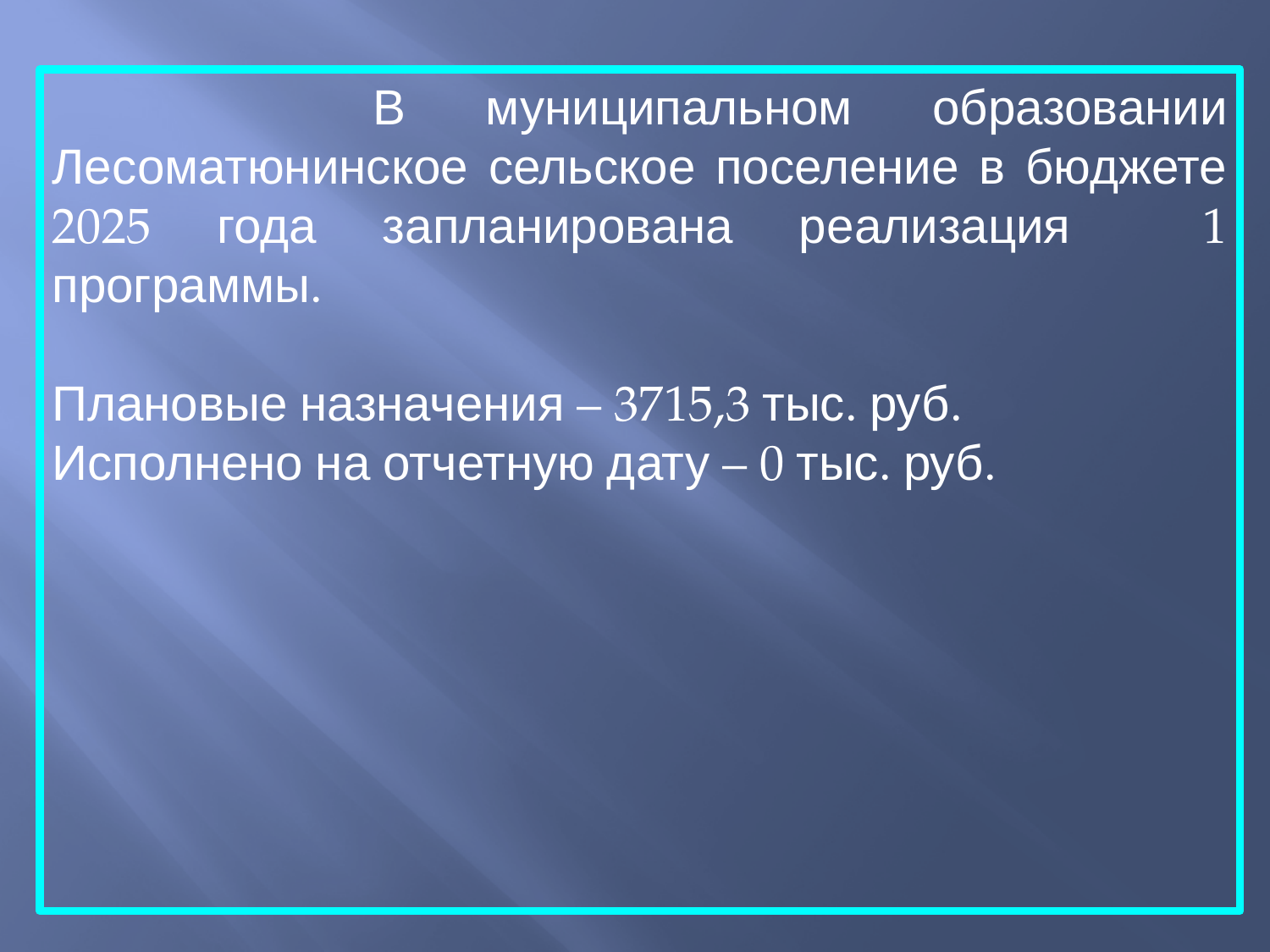

В муниципальном образовании Лесоматюнинское сельское поселение в бюджете 2025 года запланирована реализация  1 программы.

Плановые назначения – 3715,3 тыс. руб.
Исполнено на отчетную дату – 0 тыс. руб.